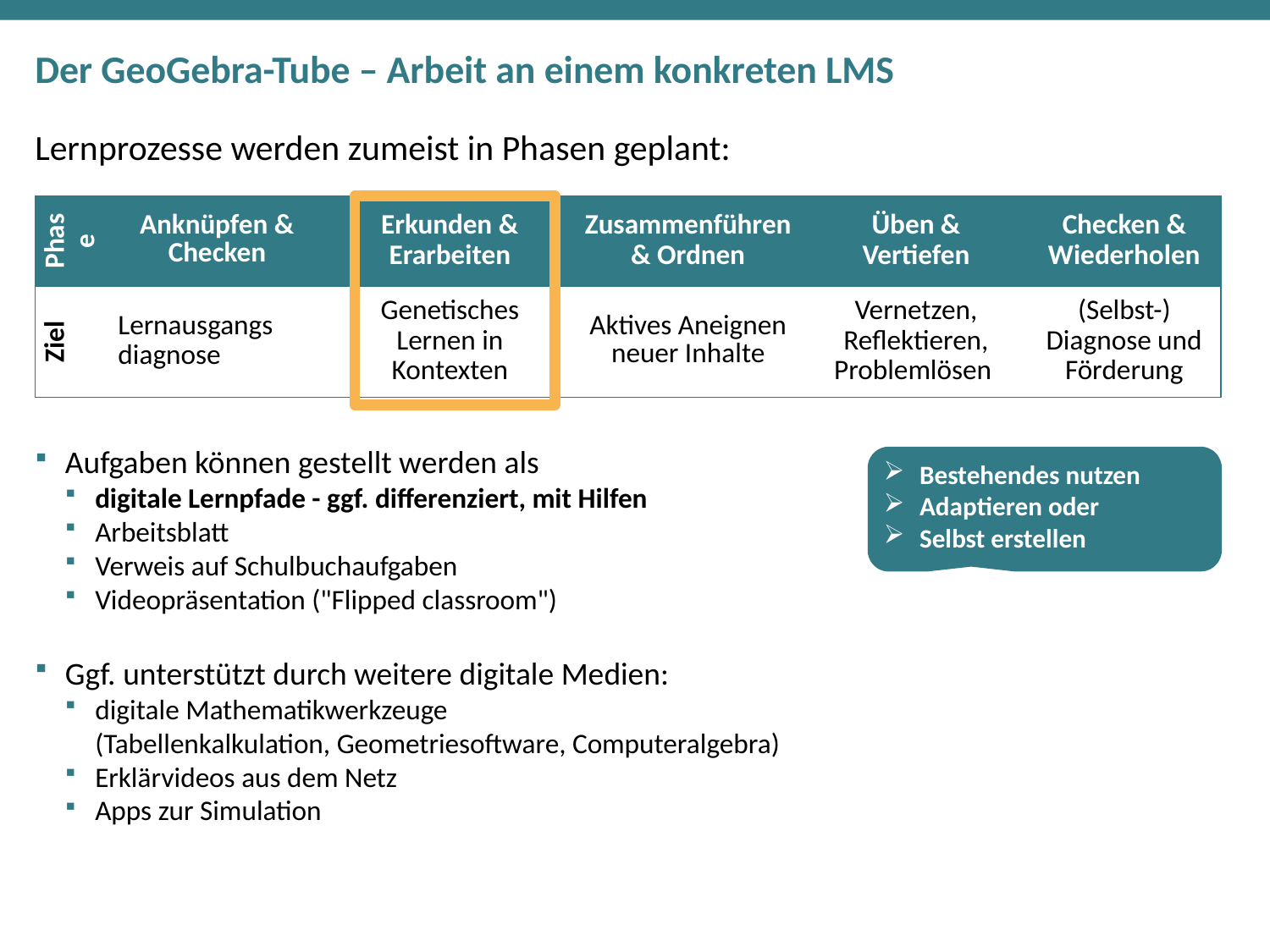

# Der GeoGebra-Tube – Arbeit an einem konkreten LMS
Lernprozesse werden zumeist in Phasen geplant:

Aufgaben können gestellt werden als
digitale Lernpfade - ggf. differenziert, mit Hilfen
Arbeitsblatt
Verweis auf Schulbuchaufgaben
Videopräsentation ("Flipped classroom")

Ggf. unterstützt durch weitere digitale Medien:
digitale Mathematikwerkzeuge
(Tabellenkalkulation, Geometriesoftware, Computeralgebra)
Erklärvideos aus dem Netz
Apps zur Simulation

| Phase | Anknüpfen & Checken | Erkunden & Erarbeiten | Zusammenführen & Ordnen | Üben & Vertiefen | Checken & Wiederholen |
| --- | --- | --- | --- | --- | --- |
| Ziel | Lernausgangs­diagnose | Genetisches Lernen in Kontexten | Aktives Aneignen neuer Inhalte | Vernetzen, Reflektieren, Problemlösen | (Selbst-) Diagnose und Förderung |

Bestehendes nutzen
Adaptieren oder
Selbst erstellen